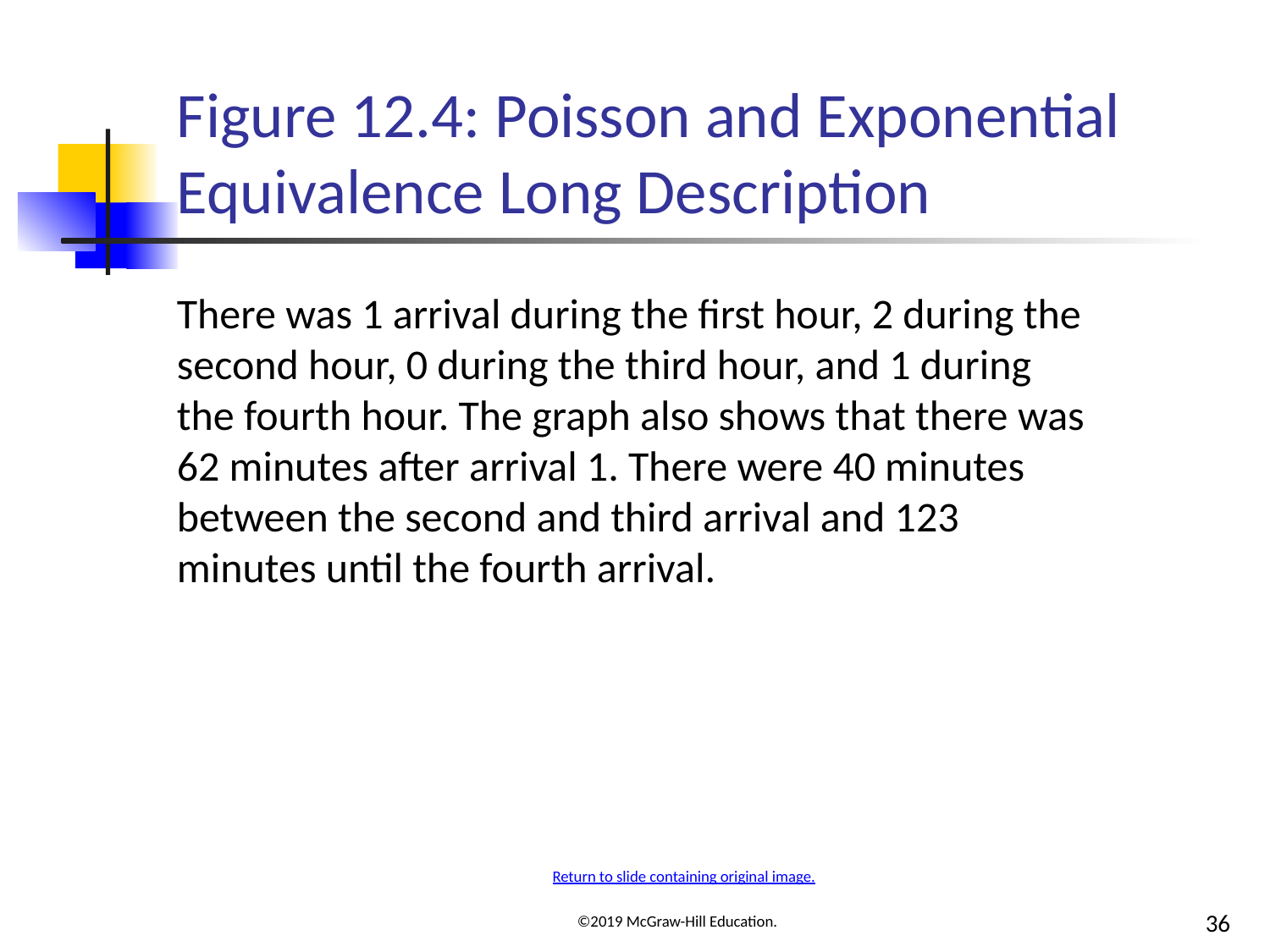

# Figure 12.4: Poisson and Exponential Equivalence Long Description
There was 1 arrival during the first hour, 2 during the second hour, 0 during the third hour, and 1 during the fourth hour. The graph also shows that there was 62 minutes after arrival 1. There were 40 minutes between the second and third arrival and 123 minutes until the fourth arrival.
Return to slide containing original image.